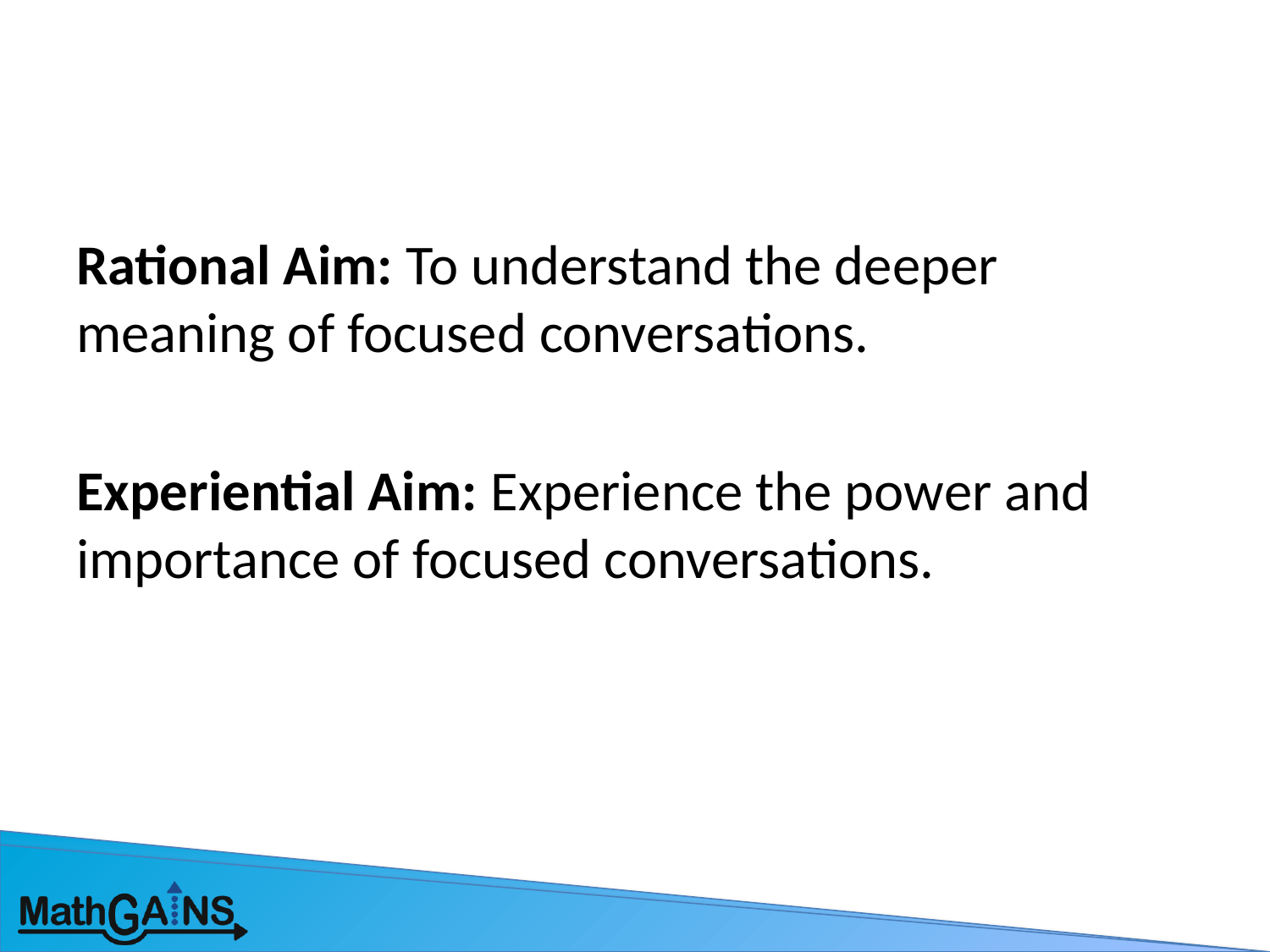

#
Rational Aim: To understand the deeper meaning of focused conversations.

Experiential Aim: Experience the power and importance of focused conversations.